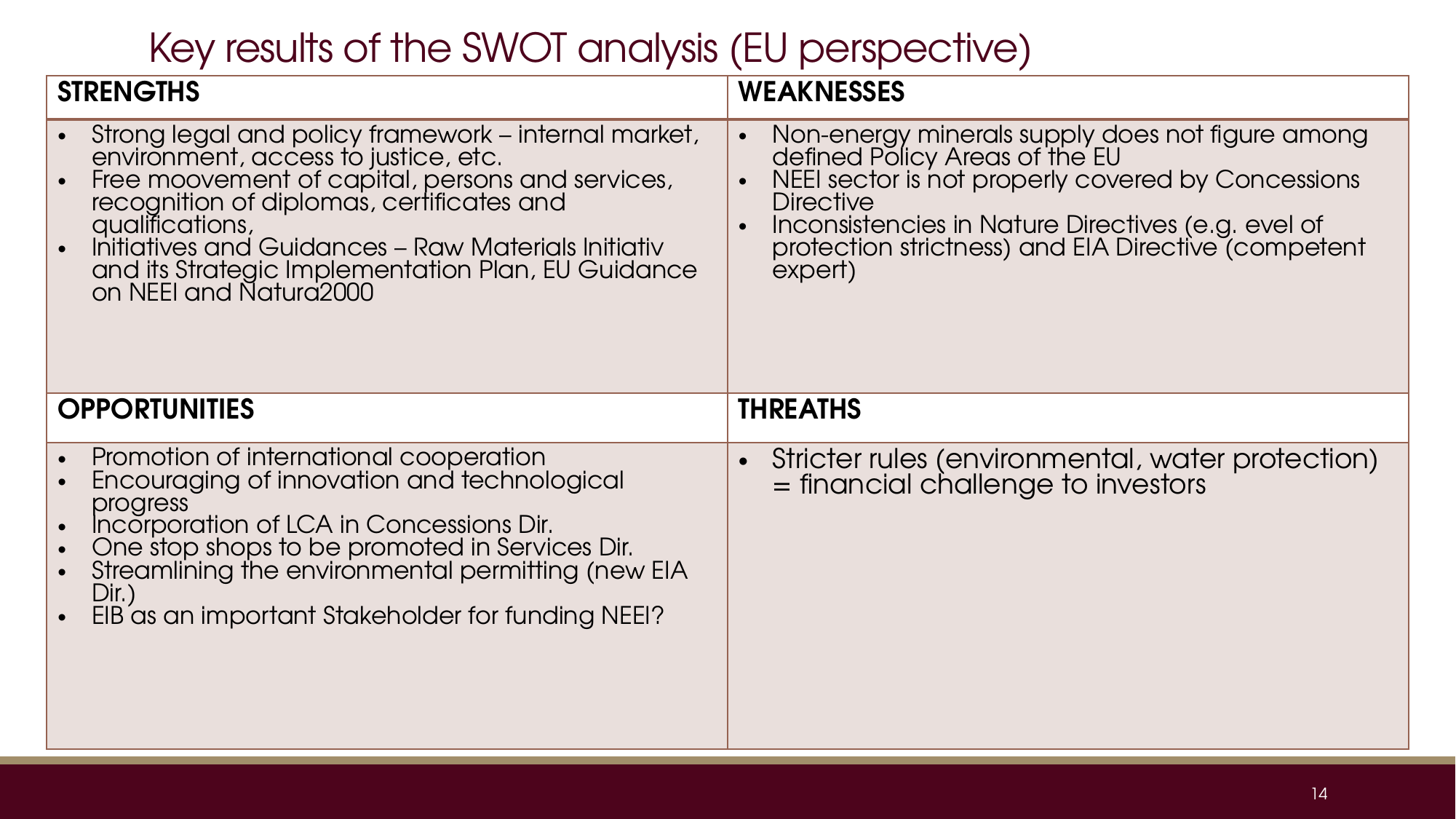

# Key results of the SWOT analysis (EU perspective)
| STRENGTHS | WEAKNESSES |
| --- | --- |
| Strong legal and policy framework – internal market, environment, access to justice, etc. Free moovement of capital, persons and services, recognition of diplomas, certificates and qualifications, Initiatives and Guidances – Raw Materials Initiativ and its Strategic Implementation Plan, EU Guidance on NEEI and Natura2000 | Non-energy minerals supply does not figure among defined Policy Areas of the EU NEEI sector is not properly covered by Concessions Directive Inconsistencies in Nature Directives (e.g. evel of protection strictness) and EIA Directive (competent expert) |
| OPPORTUNITIES | THREATHS |
| Promotion of international cooperation Encouraging of innovation and technological progress Incorporation of LCA in Concessions Dir. One stop shops to be promoted in Services Dir. Streamlining the environmental permitting (new EIA Dir.) EIB as an important Stakeholder for funding NEEI? | Stricter rules (environmental, water protection) = financial challenge to investors |
14